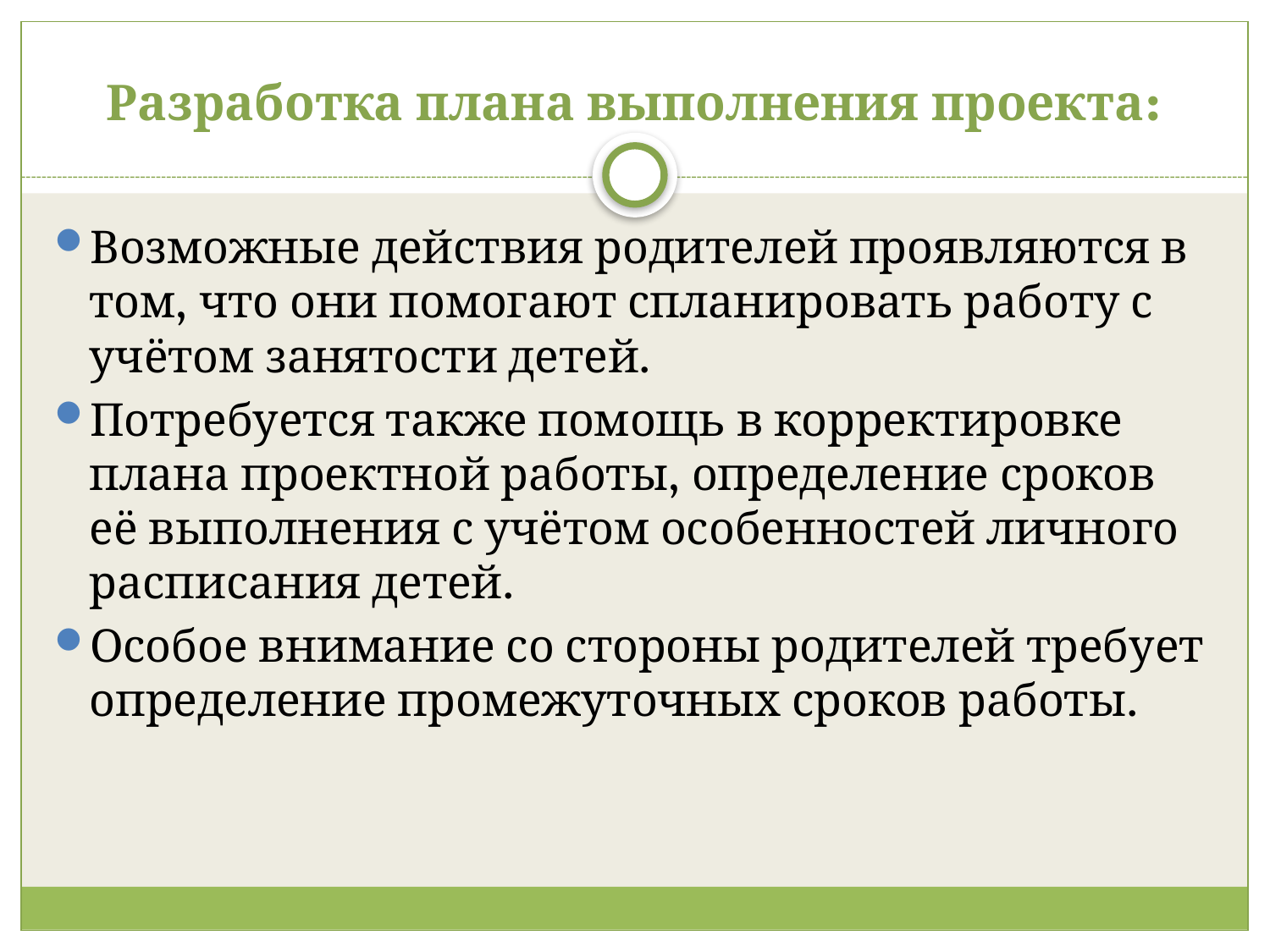

# Разработка плана выполнения проекта:
Возможные действия родителей проявляются в том, что они помогают спланировать работу с учётом занятости детей.
Потребуется также помощь в корректировке плана проектной работы, определение сроков её выполнения с учётом особенностей личного расписания детей.
Особое внимание со стороны родителей требует определение промежуточных сроков работы.